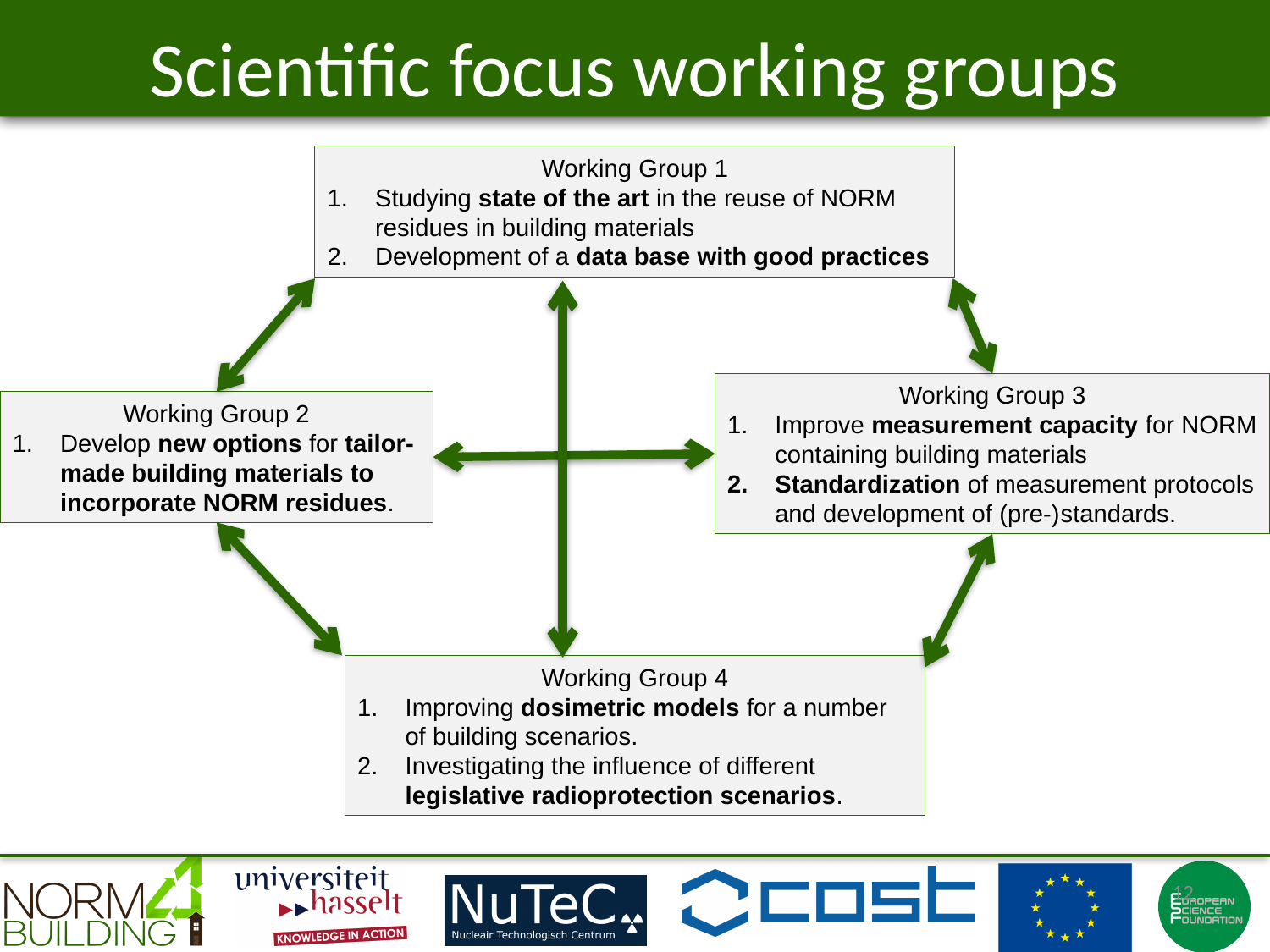

# Scientific focus working groups

Working Group 1
Studying state of the art in the reuse of NORM residues in building materials
Development of a data base with good practices
Working Group 3
Improve measurement capacity for NORM containing building materials
Standardization of measurement protocols and development of (pre-)standards.
Working Group 2
Develop new options for tailor-made building materials to incorporate NORM residues.
Working Group 4
Improving dosimetric models for a number of building scenarios.
Investigating the influence of different legislative radioprotection scenarios.
12